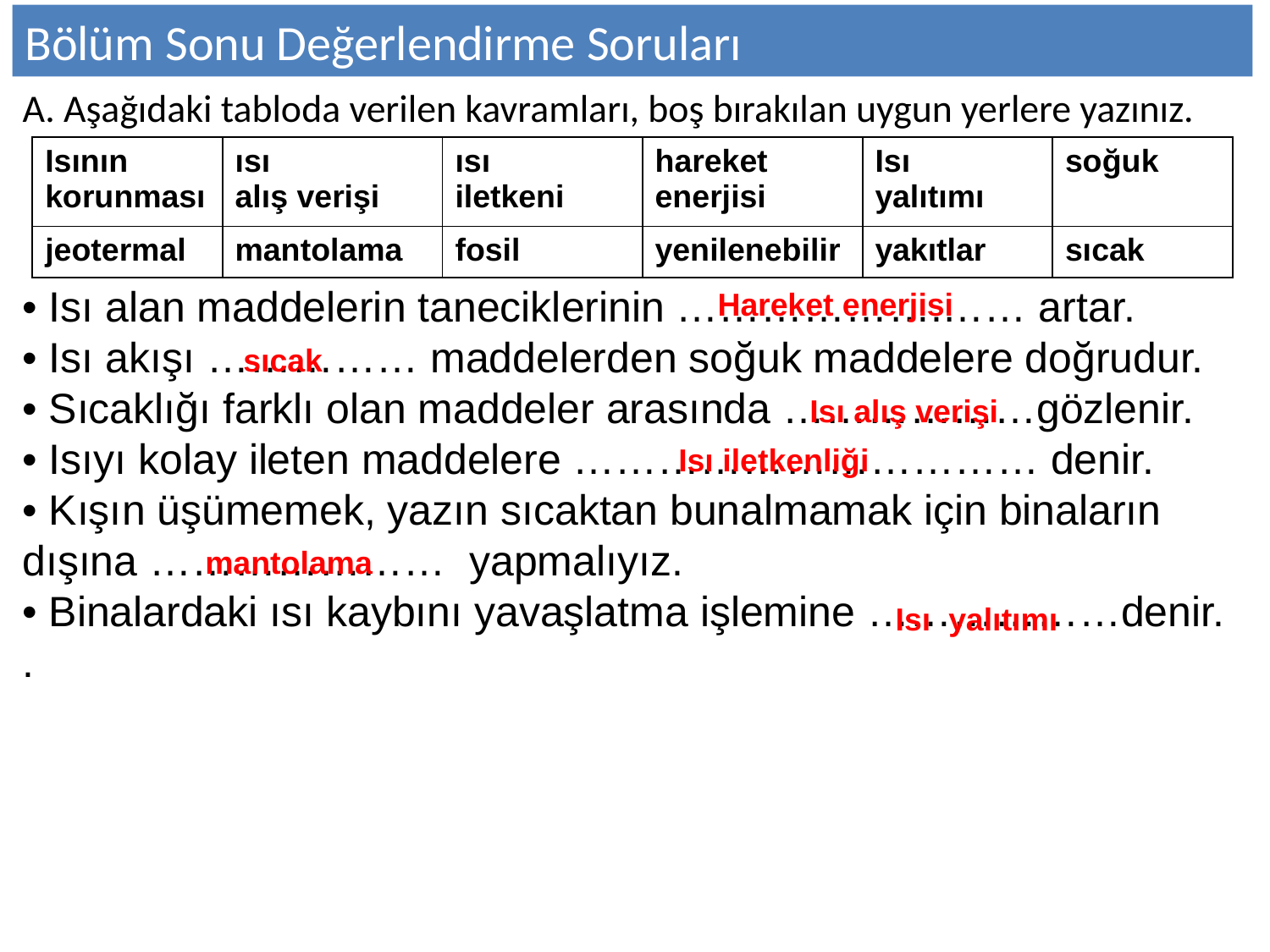

Bölüm Sonu Değerlendirme Soruları
A. Aşağıdaki tabloda verilen kavramları, boş bırakılan uygun yerlere yazınız.
| Isının korunması | ısı alış verişi | ısı iletkeni | hareket enerjisi | Isı yalıtımı | soğuk |
| --- | --- | --- | --- | --- | --- |
| jeotermal | mantolama | fosil | yenilenebilir | yakıtlar | sıcak |
• Isı alan maddelerin taneciklerinin ……………….…… artar.
• Isı akışı …………… maddelerden soğuk maddelere doğrudur.
• Sıcaklığı farklı olan maddeler arasında ………………gözlenir.
• Isıyı kolay ileten maddelere …………………………… denir.
• Kışın üşümemek, yazın sıcaktan bunalmamak için binaların dışına …………………  yapmalıyız.
• Binalardaki ısı kaybını yavaşlatma işlemine ………………denir.
.
Hareket enerjisi
sıcak
Isı alış verişi
Isı iletkenliği
mantolama
Isı  yalıtımı